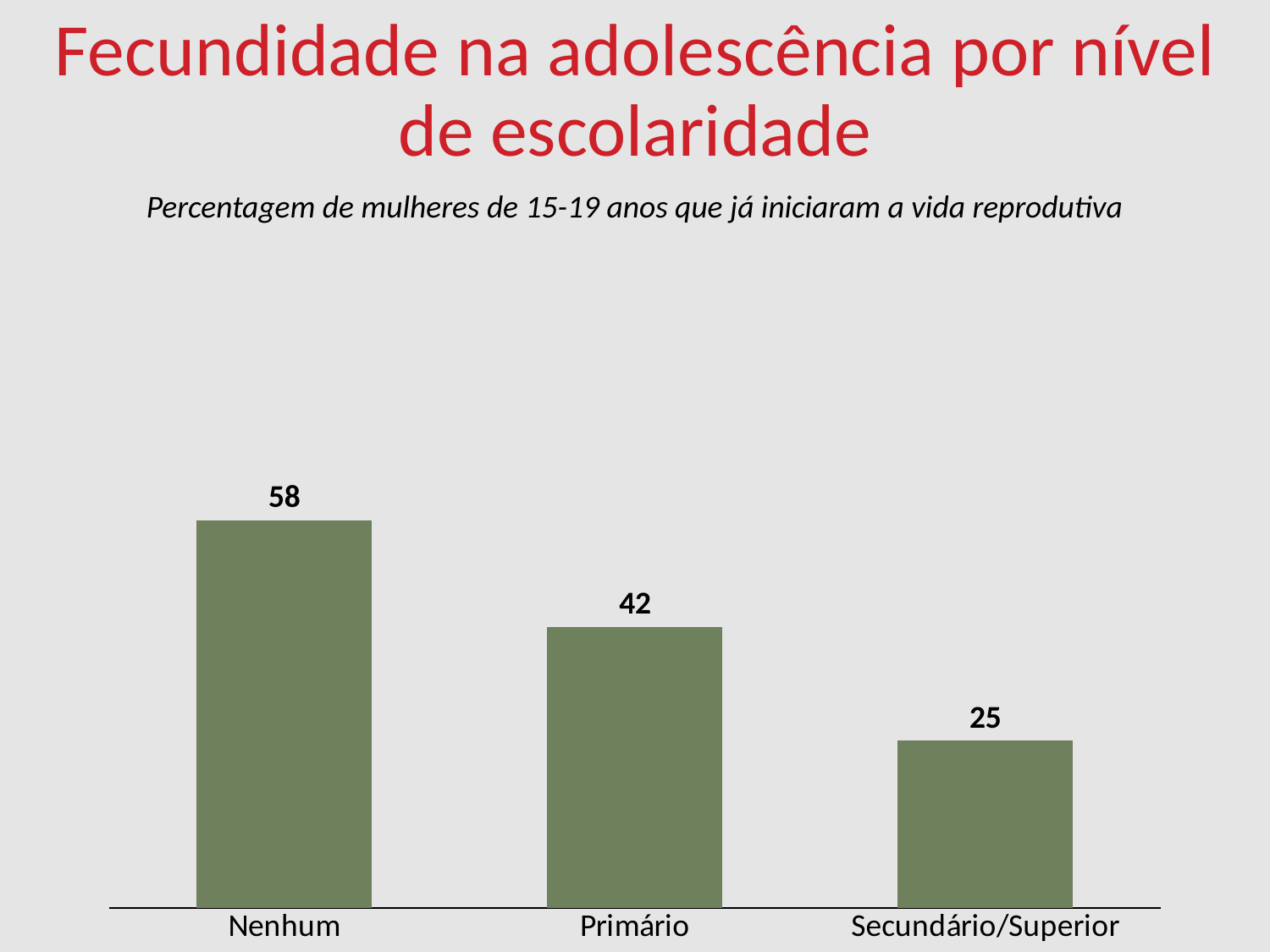

Fecundidade na adolescência por nível de escolaridade
Percentagem de mulheres de 15-19 anos que já iniciaram a vida reprodutiva

### Chart

| Category | Column1 |
|---|---|
| Nenhum | 58.0 |
| Primário | 42.0 |
| Secundário/Superior | 25.0 |